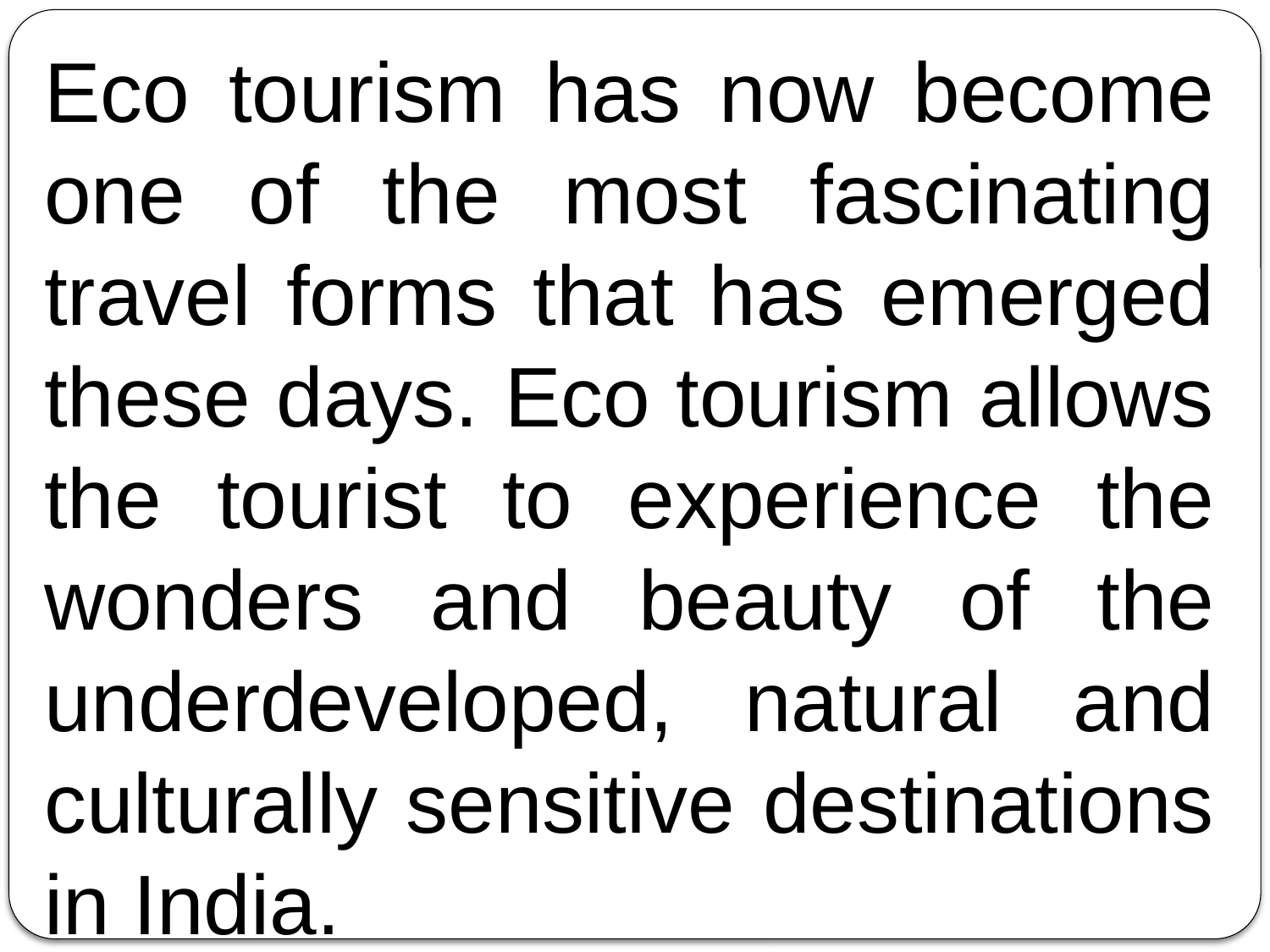

Eco tourism has now become one of the most fascinating travel forms that has emerged these days. Eco tourism allows the tourist to experience the wonders and beauty of the underdeveloped, natural and culturally sensitive destinations in India.